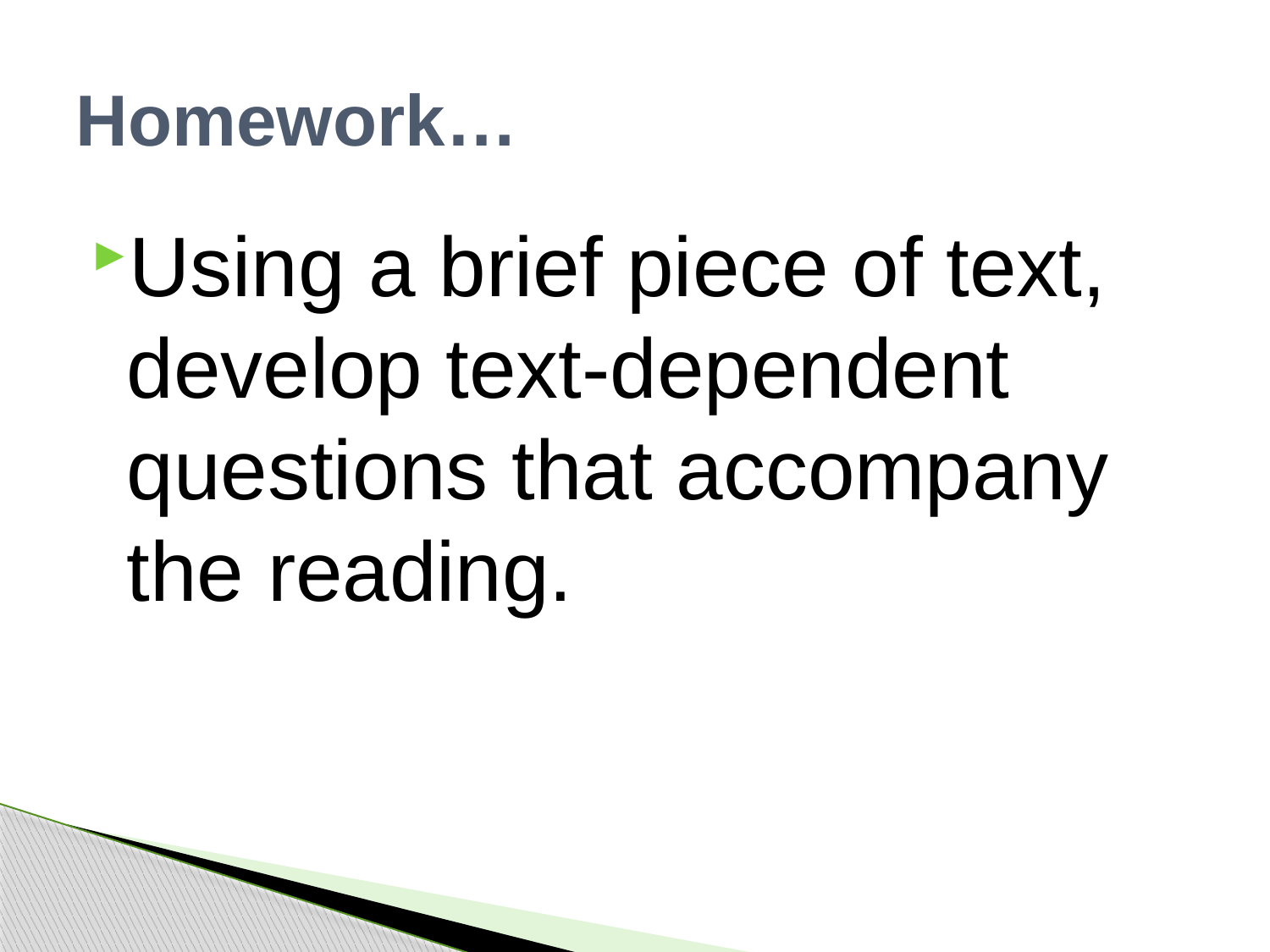

# Homework…
Using a brief piece of text, develop text-dependent questions that accompany the reading.